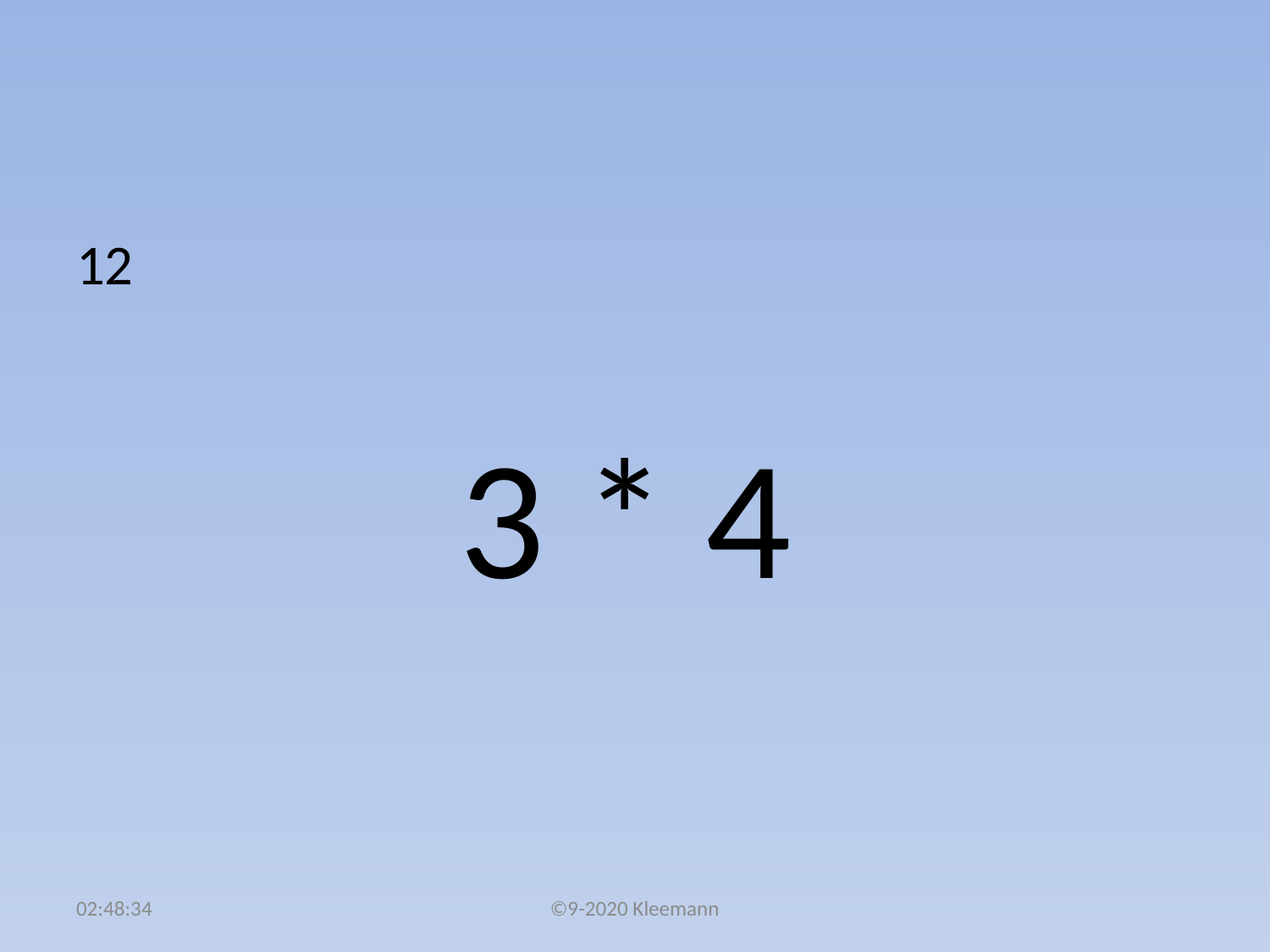

#
12

          3 * 4
02:48:34
©9-2020 Kleemann